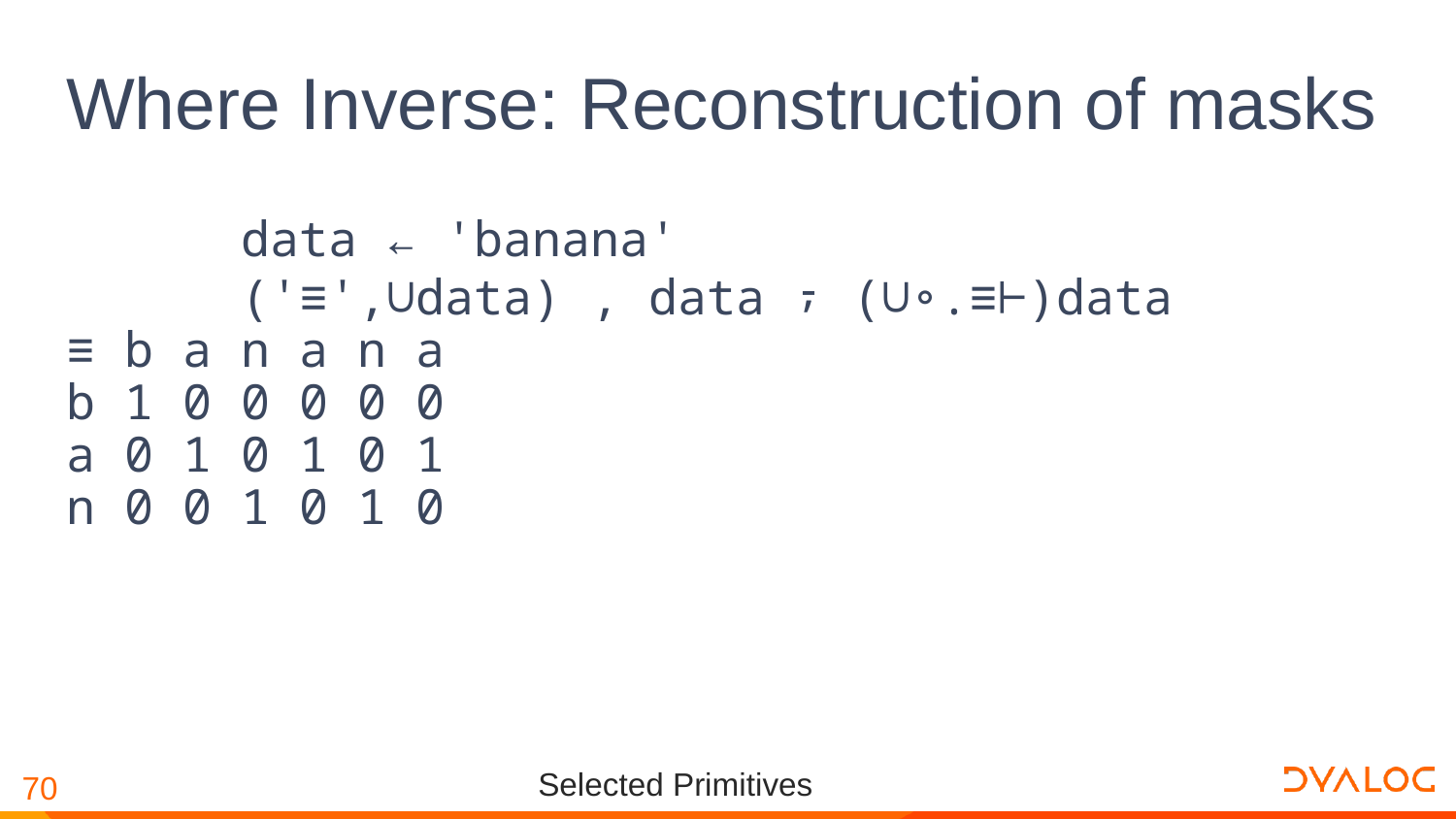

# Where Inverse: Reconstruction of masks
      data ← 'banana'
      ('≡',∪data) , data ⍪ (∪∘.≡⊢)data
≡ b a n a n a
b 1 0 0 0 0 0
a 0 1 0 1 0 1
n 0 0 1 0 1 0